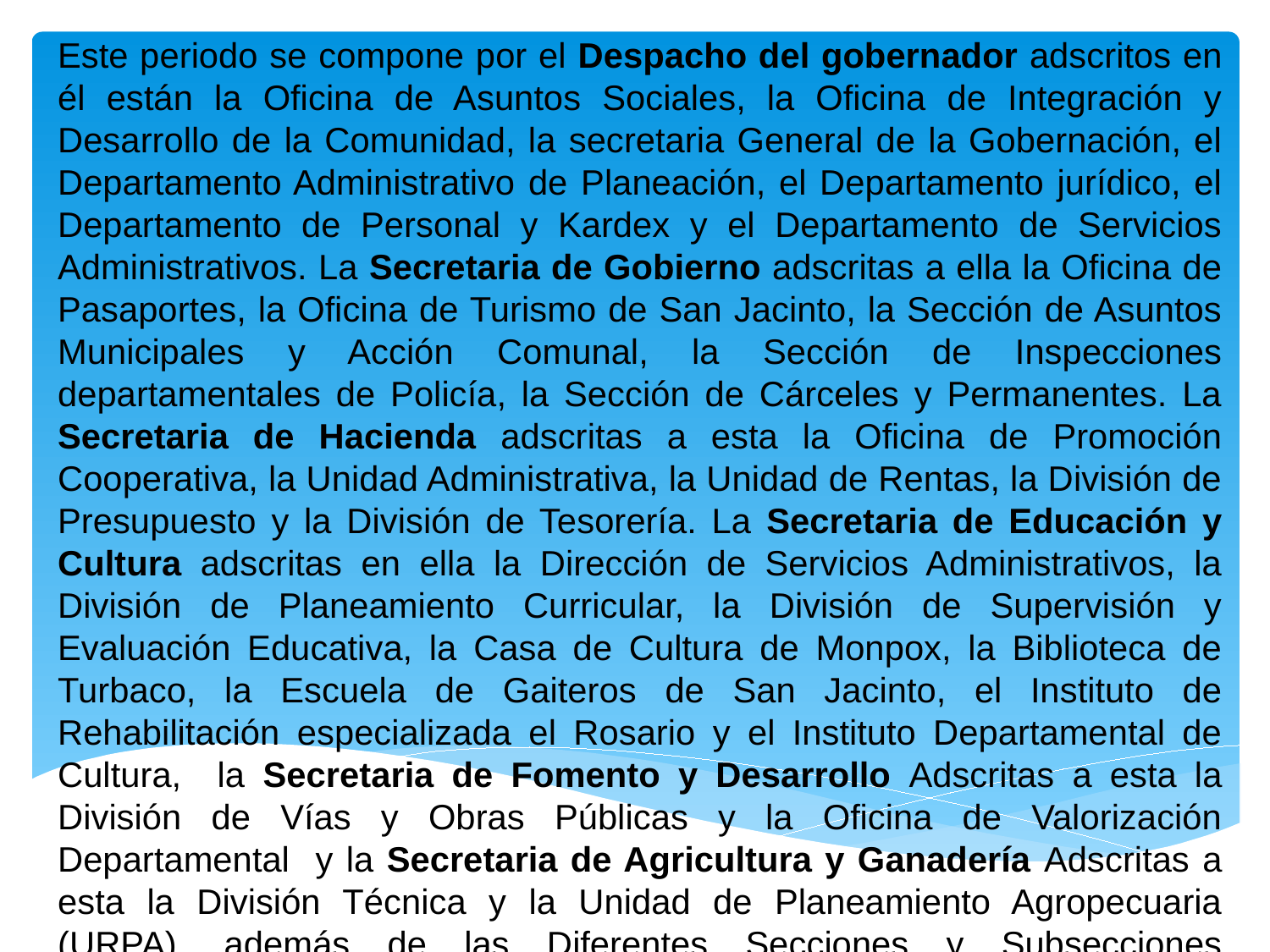

Este periodo se compone por el Despacho del gobernador adscritos en él están la Oficina de Asuntos Sociales, la Oficina de Integración y Desarrollo de la Comunidad, la secretaria General de la Gobernación, el Departamento Administrativo de Planeación, el Departamento jurídico, el Departamento de Personal y Kardex y el Departamento de Servicios Administrativos. La Secretaria de Gobierno adscritas a ella la Oficina de Pasaportes, la Oficina de Turismo de San Jacinto, la Sección de Asuntos Municipales y Acción Comunal, la Sección de Inspecciones departamentales de Policía, la Sección de Cárceles y Permanentes. La Secretaria de Hacienda adscritas a esta la Oficina de Promoción Cooperativa, la Unidad Administrativa, la Unidad de Rentas, la División de Presupuesto y la División de Tesorería. La Secretaria de Educación y Cultura adscritas en ella la Dirección de Servicios Administrativos, la División de Planeamiento Curricular, la División de Supervisión y Evaluación Educativa, la Casa de Cultura de Monpox, la Biblioteca de Turbaco, la Escuela de Gaiteros de San Jacinto, el Instituto de Rehabilitación especializada el Rosario y el Instituto Departamental de Cultura,  la Secretaria de Fomento y Desarrollo Adscritas a esta la División de Vías y Obras Públicas y la Oficina de Valorización Departamental  y la Secretaria de Agricultura y Ganadería Adscritas a esta la División Técnica y la Unidad de Planeamiento Agropecuaria (URPA), además de las Diferentes Secciones y Subsecciones pertenecientes a cada Dependencia del Despacho y de las Secretarias de la Gobernación.